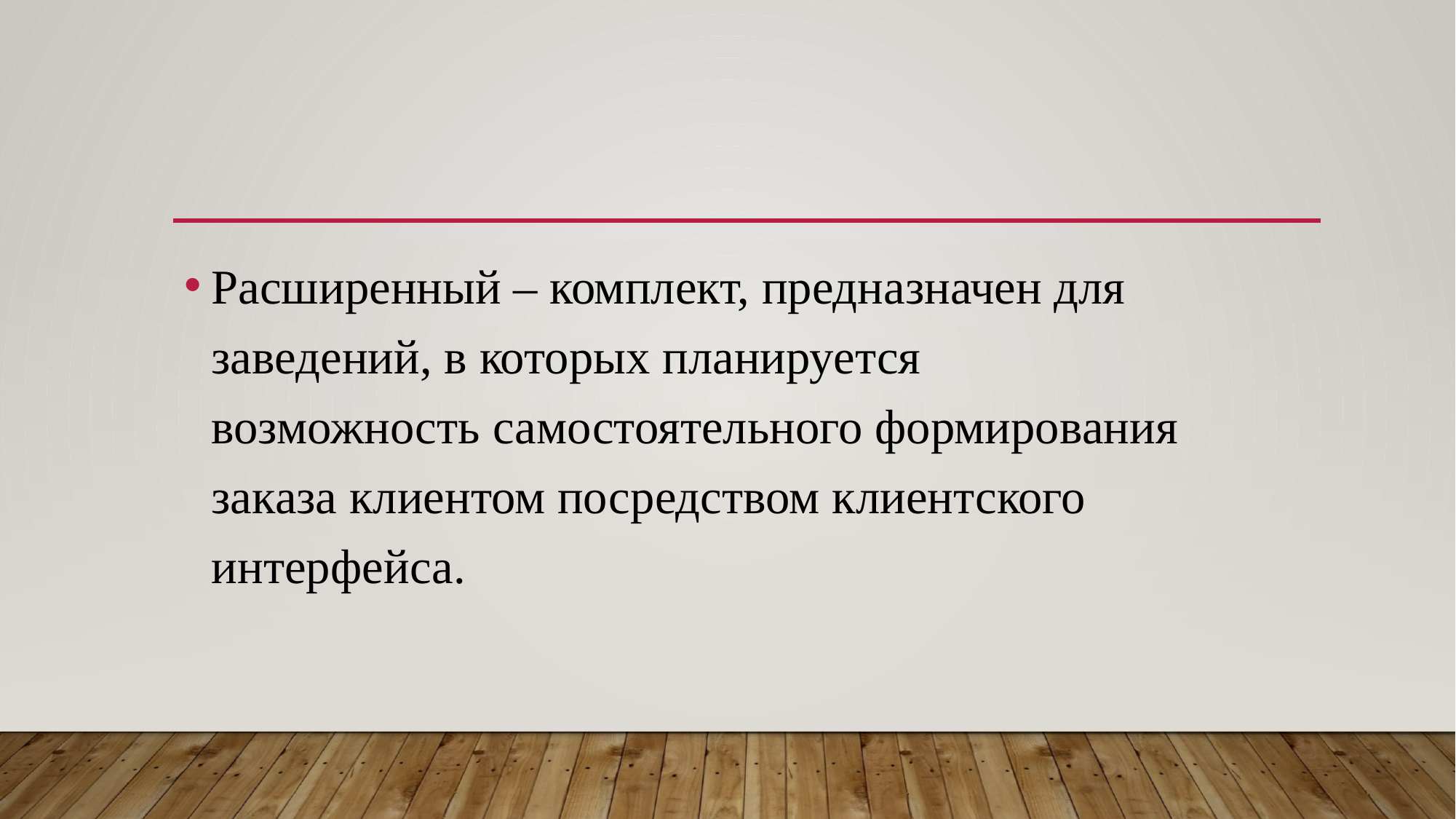

#
Расширенный – комплект, предназначен для заведений, в которых планируется возможность самостоятельного формирования заказа клиентом посредством клиентского интерфейса.